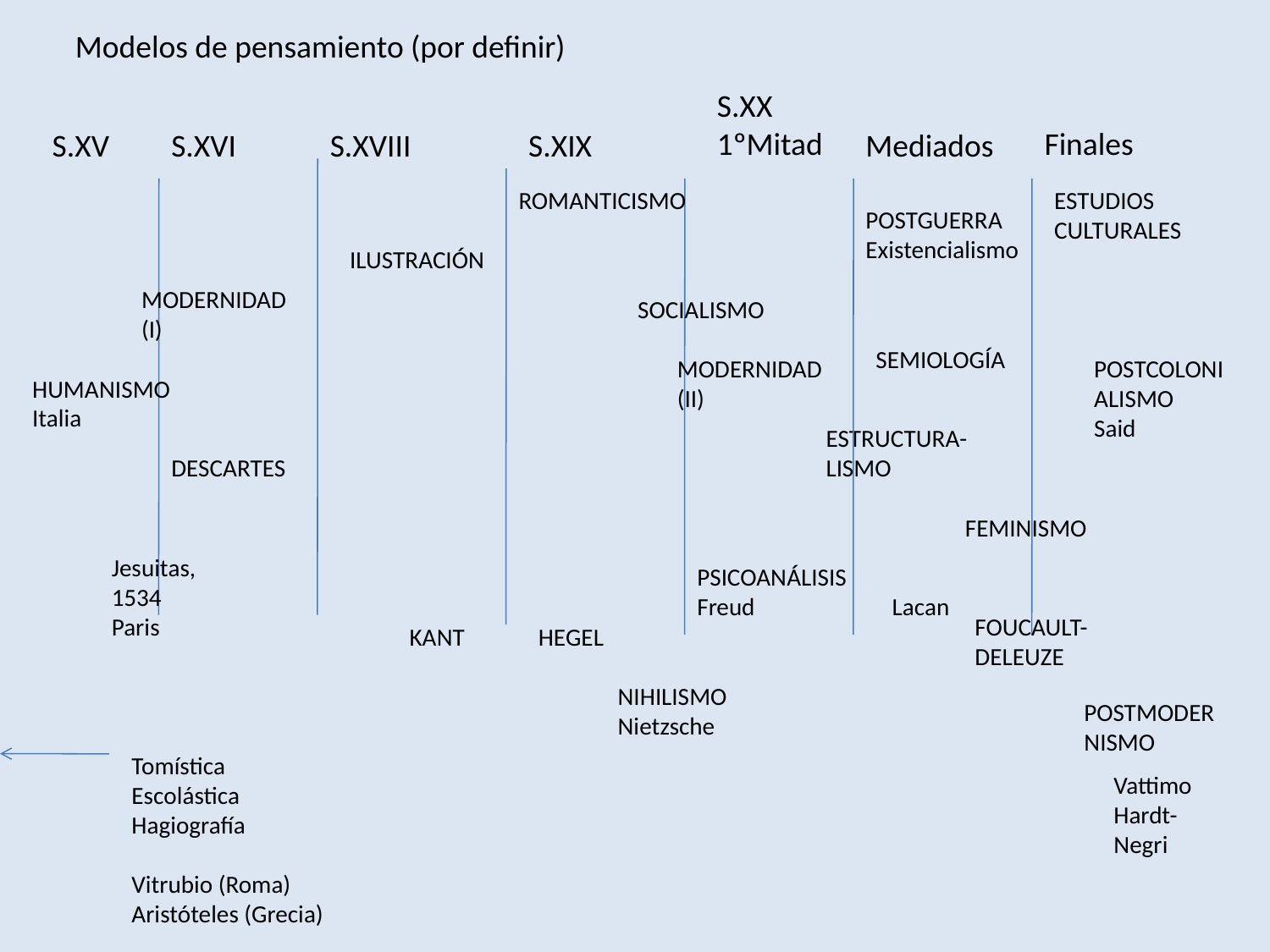

Modelos de pensamiento (por definir)
S.XX
1ºMitad
Finales
S.XV
S.XVI
S.XVIII
S.XIX
Mediados
ROMANTICISMO
ESTUDIOS
CULTURALES
POSTGUERRA
Existencialismo
ILUSTRACIÓN
MODERNIDAD (I)
SOCIALISMO
SEMIOLOGÍA
MODERNIDAD (II)
POSTCOLONIALISMO
Said
HUMANISMO
Italia
ESTRUCTURA-LISMO
DESCARTES
FEMINISMO
Jesuitas, 1534
Paris
PSICOANÁLISIS
Freud                         Lacan
FOUCAULT-DELEUZE
KANT
HEGEL
NIHILISMO
Nietzsche

POSTMODERNISMO
Tomística
Escolástica
Hagiografía

Vitrubio (Roma)
Aristóteles (Grecia)
Vattimo
Hardt-Negri